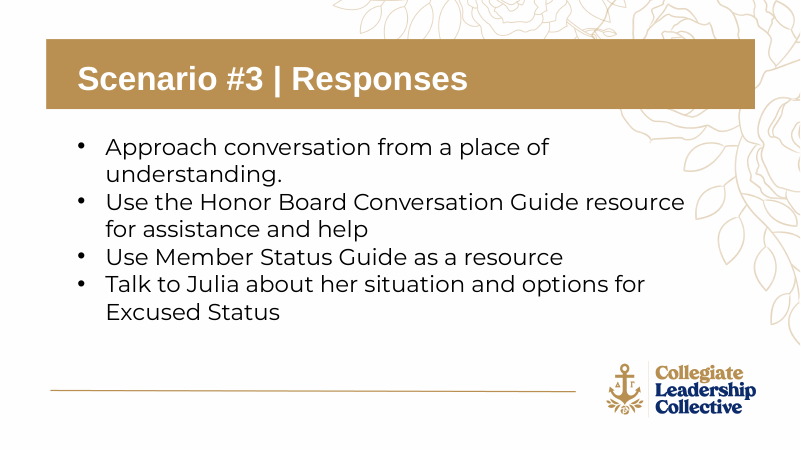

Scenario #3 | Responses
Approach conversation from a place of understanding.
Use the Honor Board Conversation Guide resource for assistance and help
Use Member Status Guide as a resource
Talk to Julia about her situation and options for Excused Status